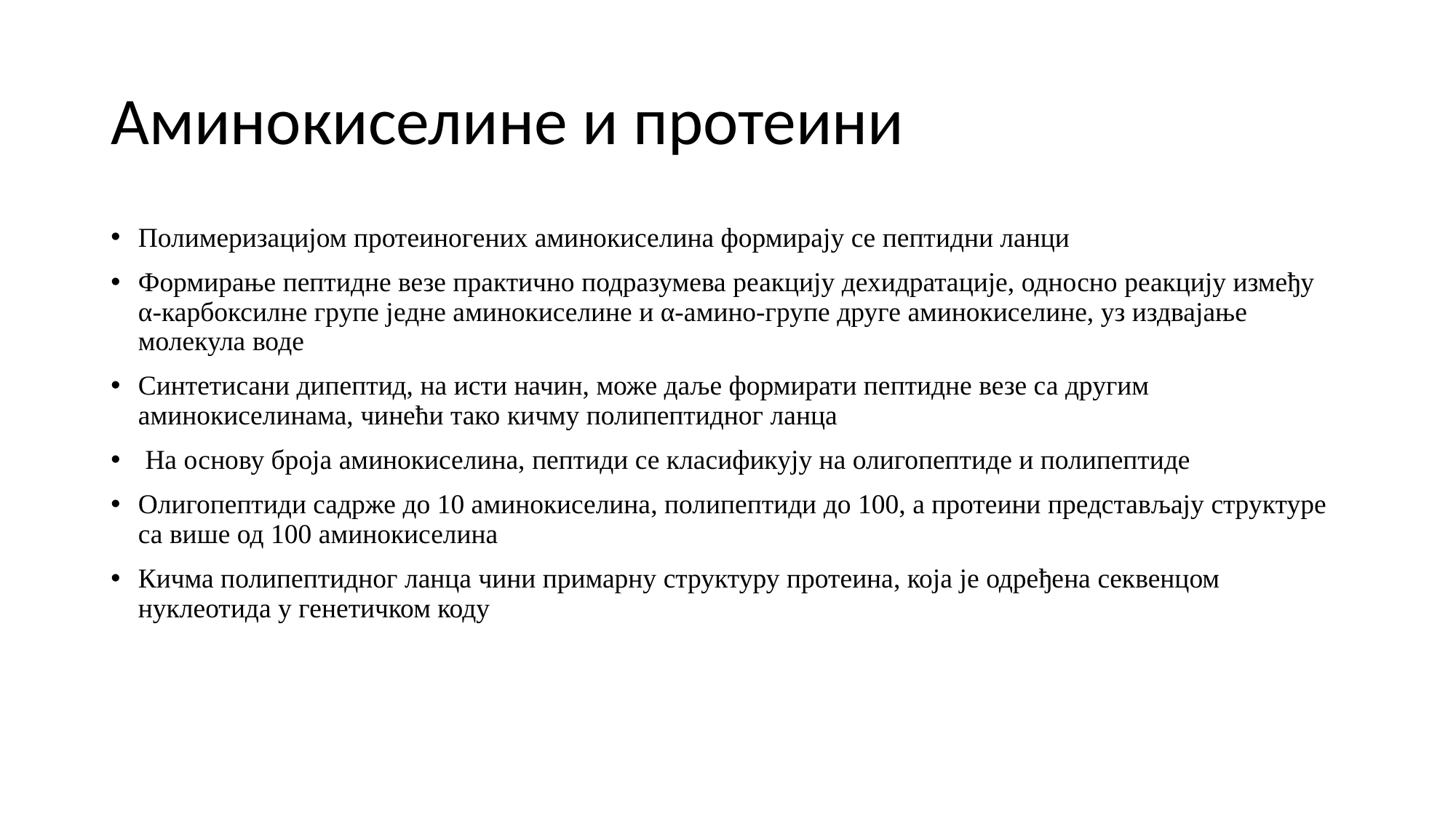

# Аминокиселине и протеини
Полимеризацијом протеиногених аминокиселина формирају се пептидни ланци
Формирање пептидне везе практично подразумева реакцију дехидратације, односно реакцију између α-карбоксилне групе једне аминокиселине и α-амино-групе друге аминокиселине, уз издвајање молекула воде
Синтетисани дипептид, на исти начин, може даље формирати пептидне везе са другим аминокиселинама, чинећи тако кичму полипептидног ланца
 На основу броја аминокиселина, пептиди се класификују на олигопептиде и полипептиде
Олигопептиди садрже до 10 аминокиселина, полипептиди до 100, а протеини представљају структуре са више од 100 аминокиселина
Кичма полипептидног ланца чини примарну структуру протеина, која је одређена секвенцом нуклеотида у генетичком коду